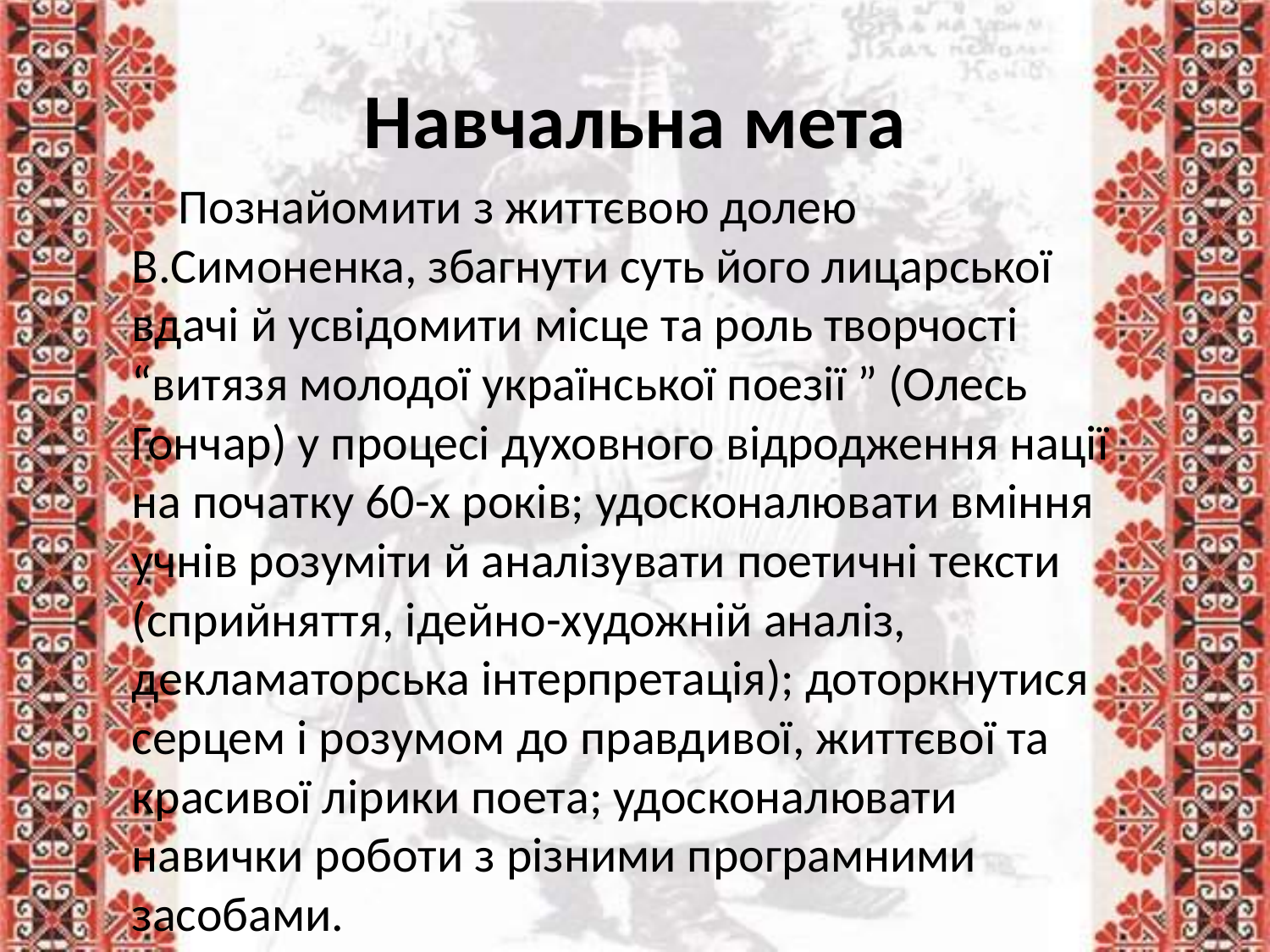

# Навчальна мета
Познайомити з життєвою долею В.Симоненка, збагнути суть його лицарської вдачі й усвідомити місце та роль творчості “витязя молодої української поезії ” (Олесь Гончар) у процесі духовного відродження нації на початку 60-х років; удосконалювати вміння учнів розуміти й аналізувати поетичні тексти (сприйняття, ідейно-художній аналіз, декламаторська інтерпретація); доторкнутися серцем і розумом до правдивої, життєвої та красивої лірики поета; удосконалювати навички роботи з різними програмними засобами.